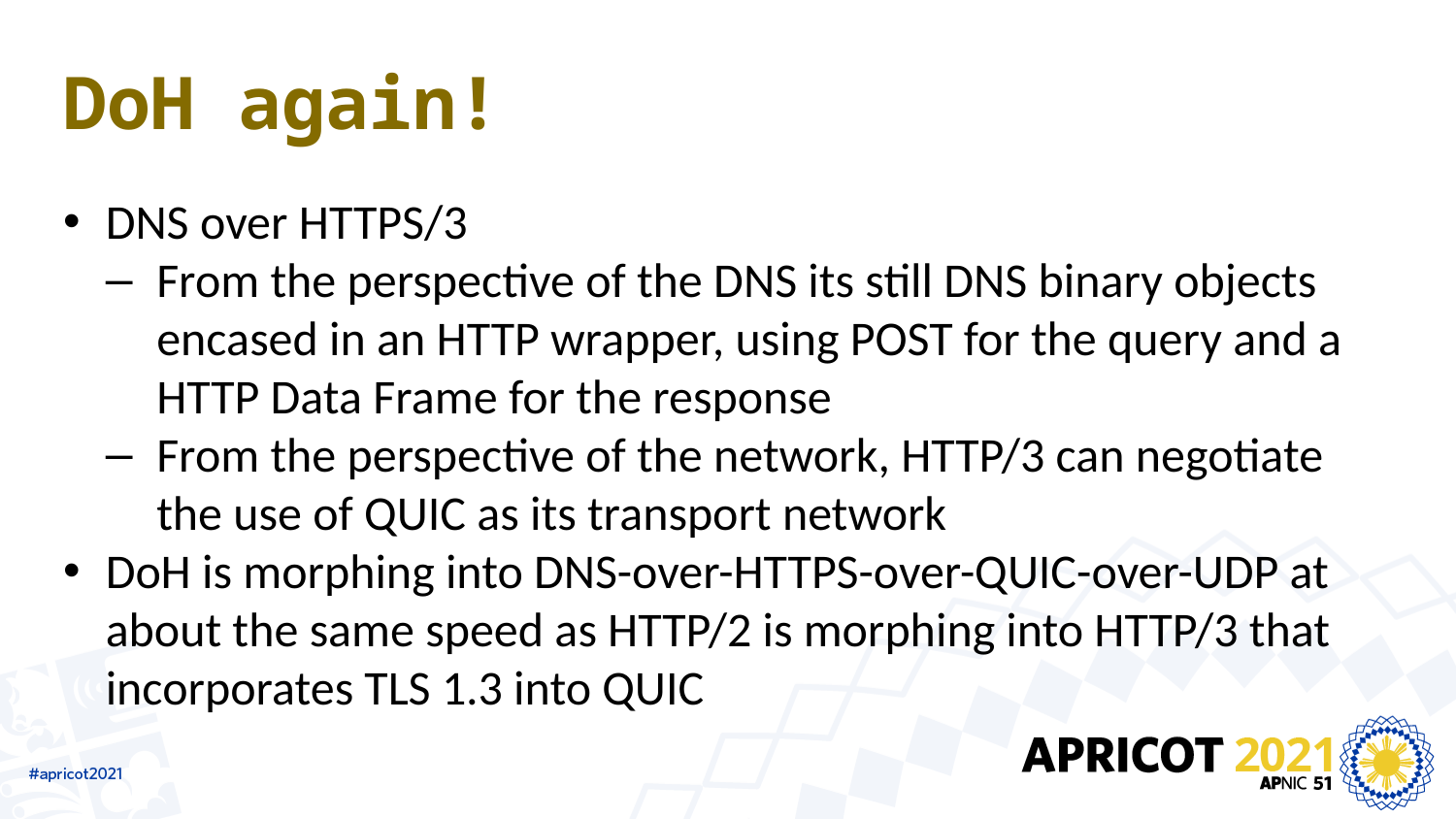

# DoH again!
DNS over HTTPS/3
From the perspective of the DNS its still DNS binary objects encased in an HTTP wrapper, using POST for the query and a HTTP Data Frame for the response
From the perspective of the network, HTTP/3 can negotiate the use of QUIC as its transport network
DoH is morphing into DNS-over-HTTPS-over-QUIC-over-UDP at about the same speed as HTTP/2 is morphing into HTTP/3 that incorporates TLS 1.3 into QUIC